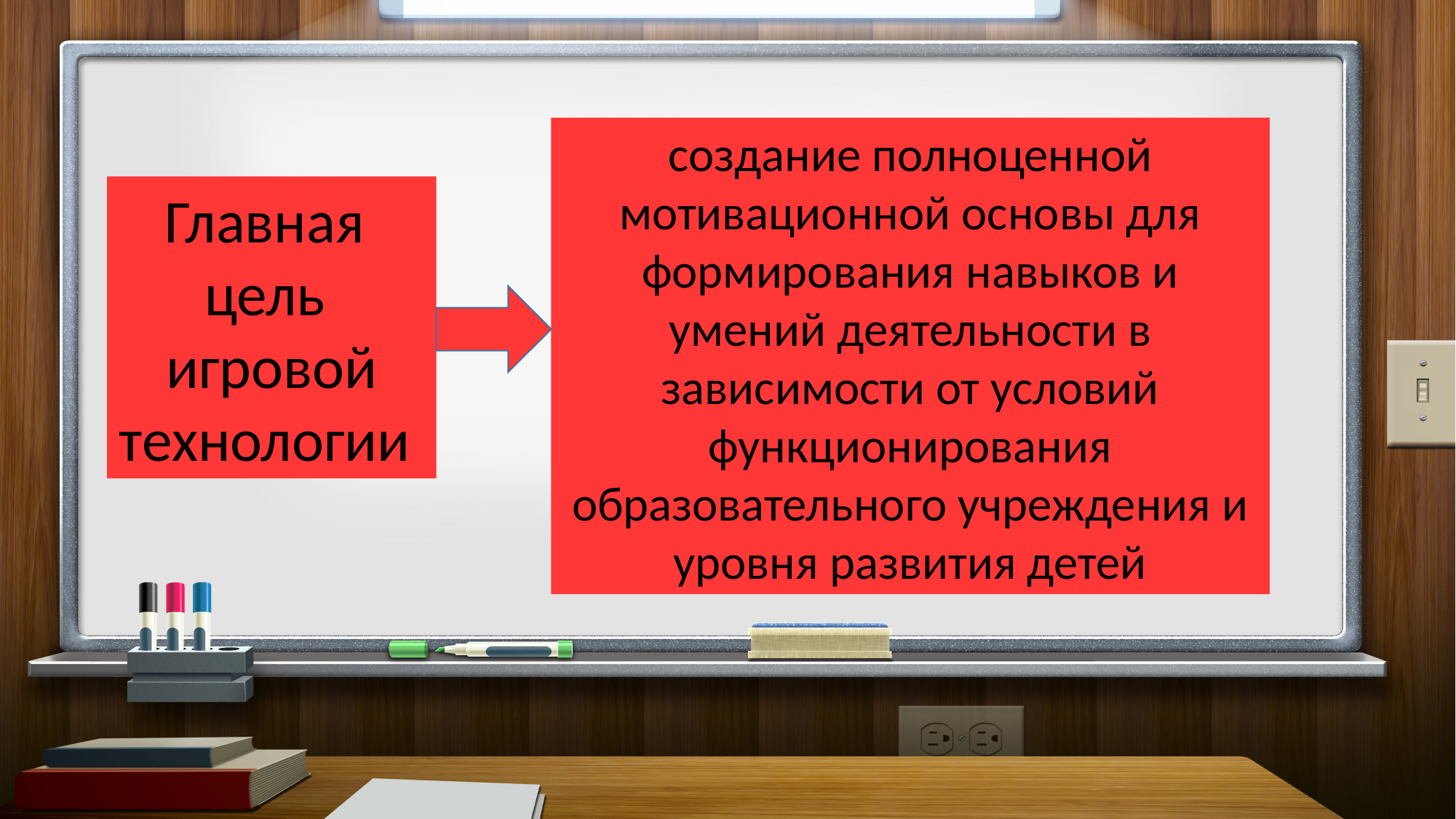

создание полноценной мотивационной основы для формирования навыков и умений деятельности в зависимости от условий функционирования образовательного учреждения и уровня развития детей
Главная
цель
игровой технологии